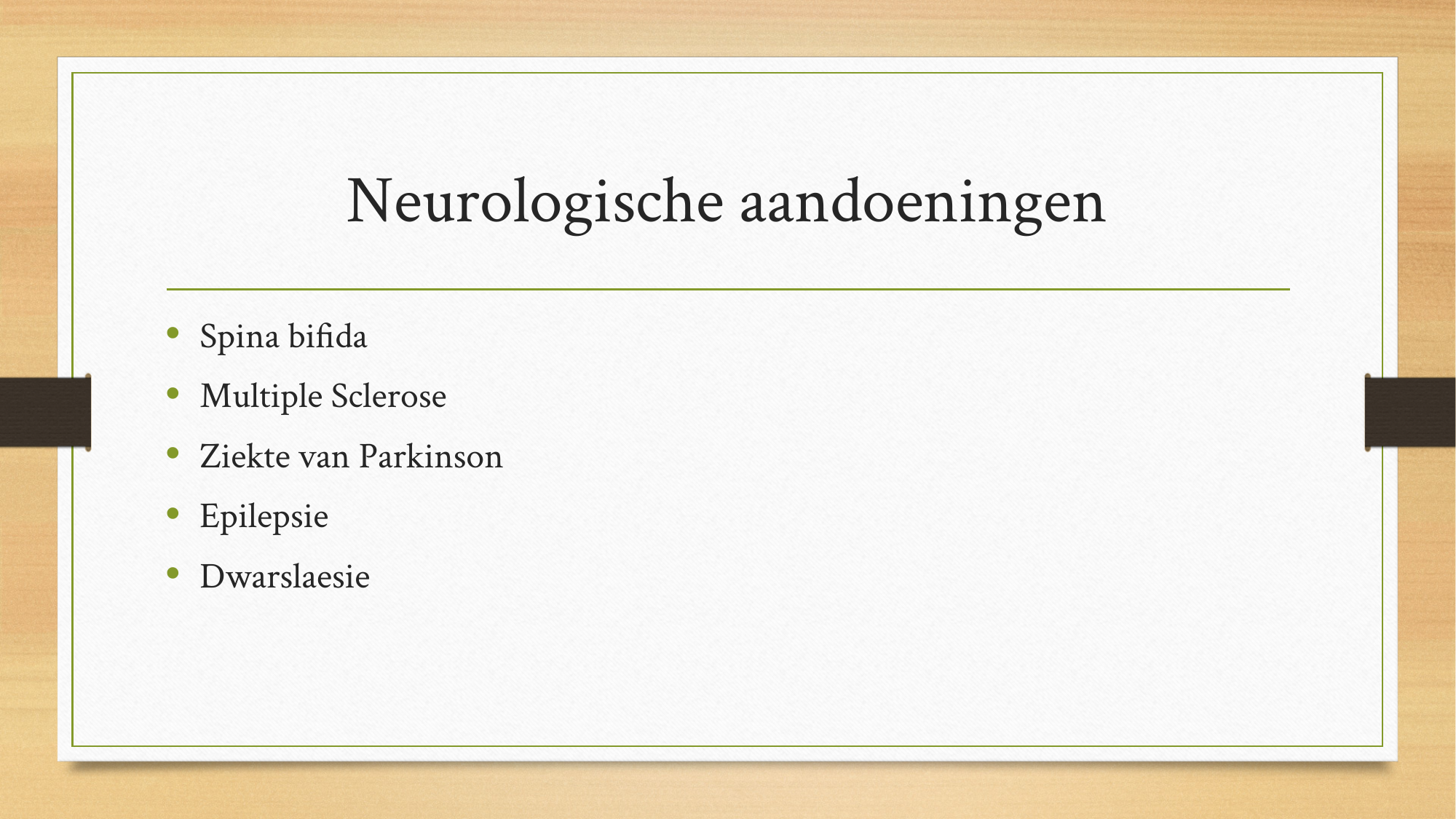

# Neurologische aandoeningen
Spina bifida
Multiple Sclerose
Ziekte van Parkinson
Epilepsie
Dwarslaesie